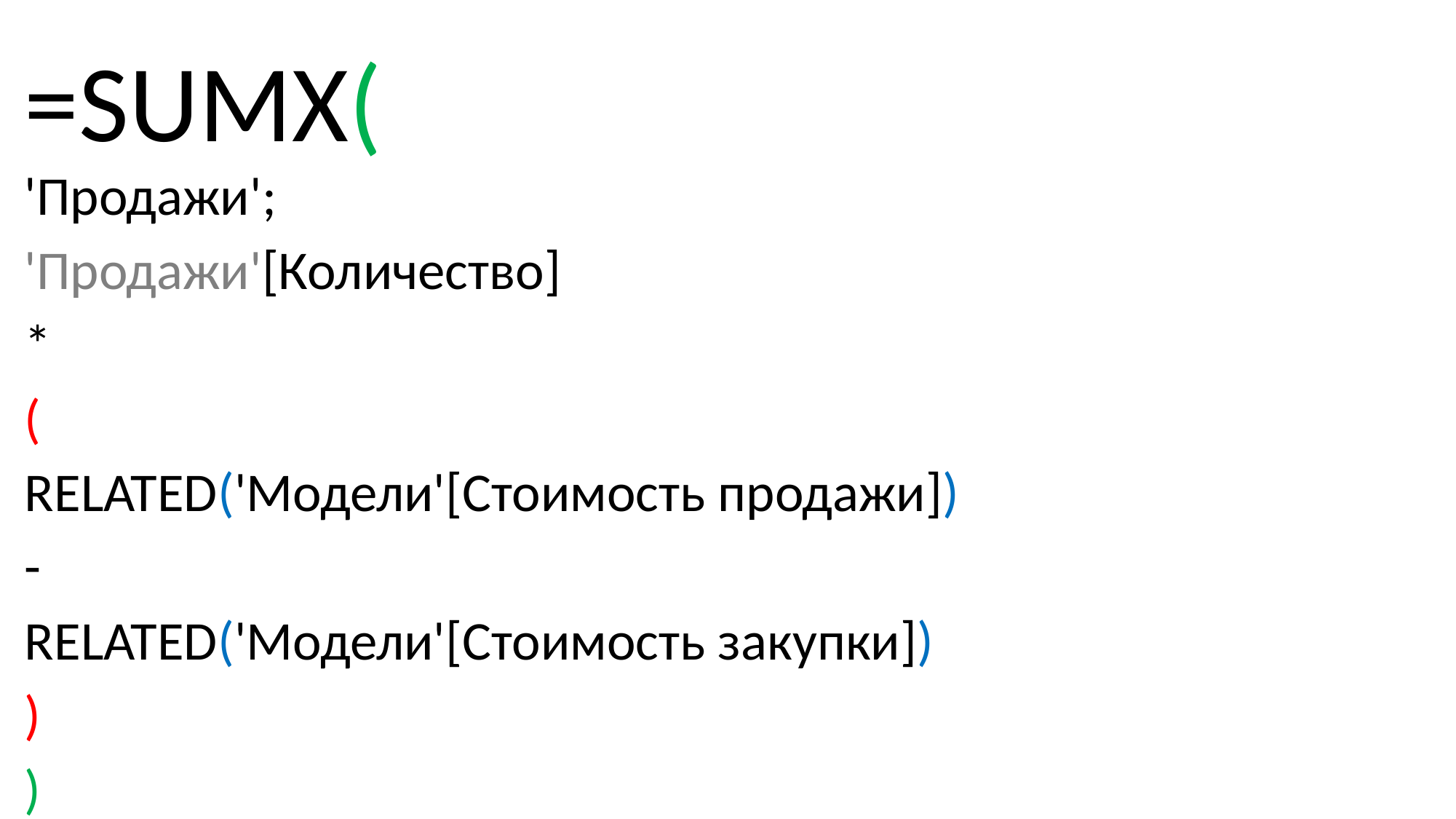

# =SUMX(
'Продажи';
'Продажи'[Количество]
*
(
RELATED('Модели'[Стоимость продажи])
-
RELATED('Модели'[Стоимость закупки])
)
)